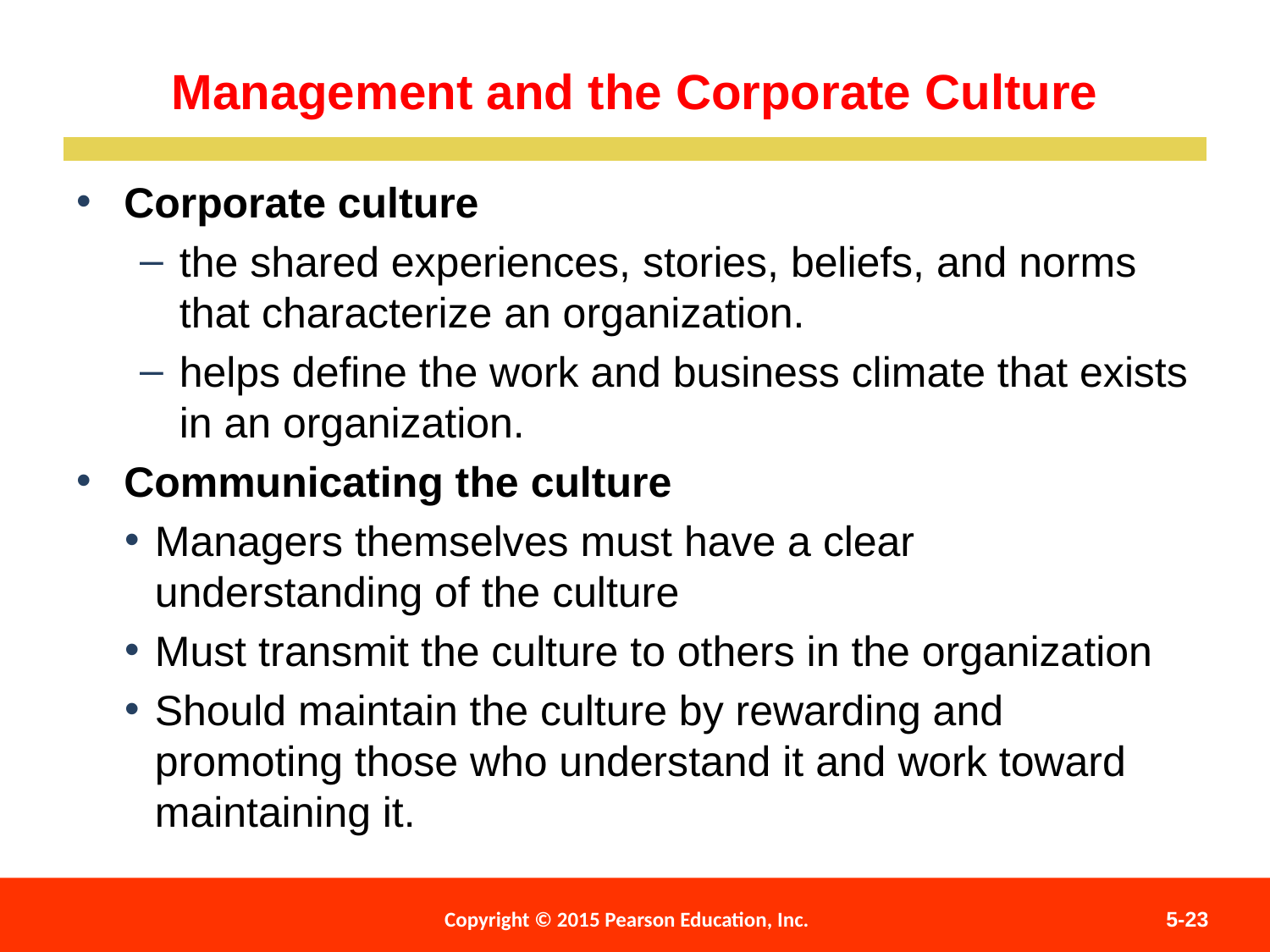

Management and the Corporate Culture
Corporate culture
the shared experiences, stories, beliefs, and norms that characterize an organization.
helps define the work and business climate that exists in an organization.
Communicating the culture
Managers themselves must have a clear understanding of the culture
Must transmit the culture to others in the organization
Should maintain the culture by rewarding and promoting those who understand it and work toward maintaining it.